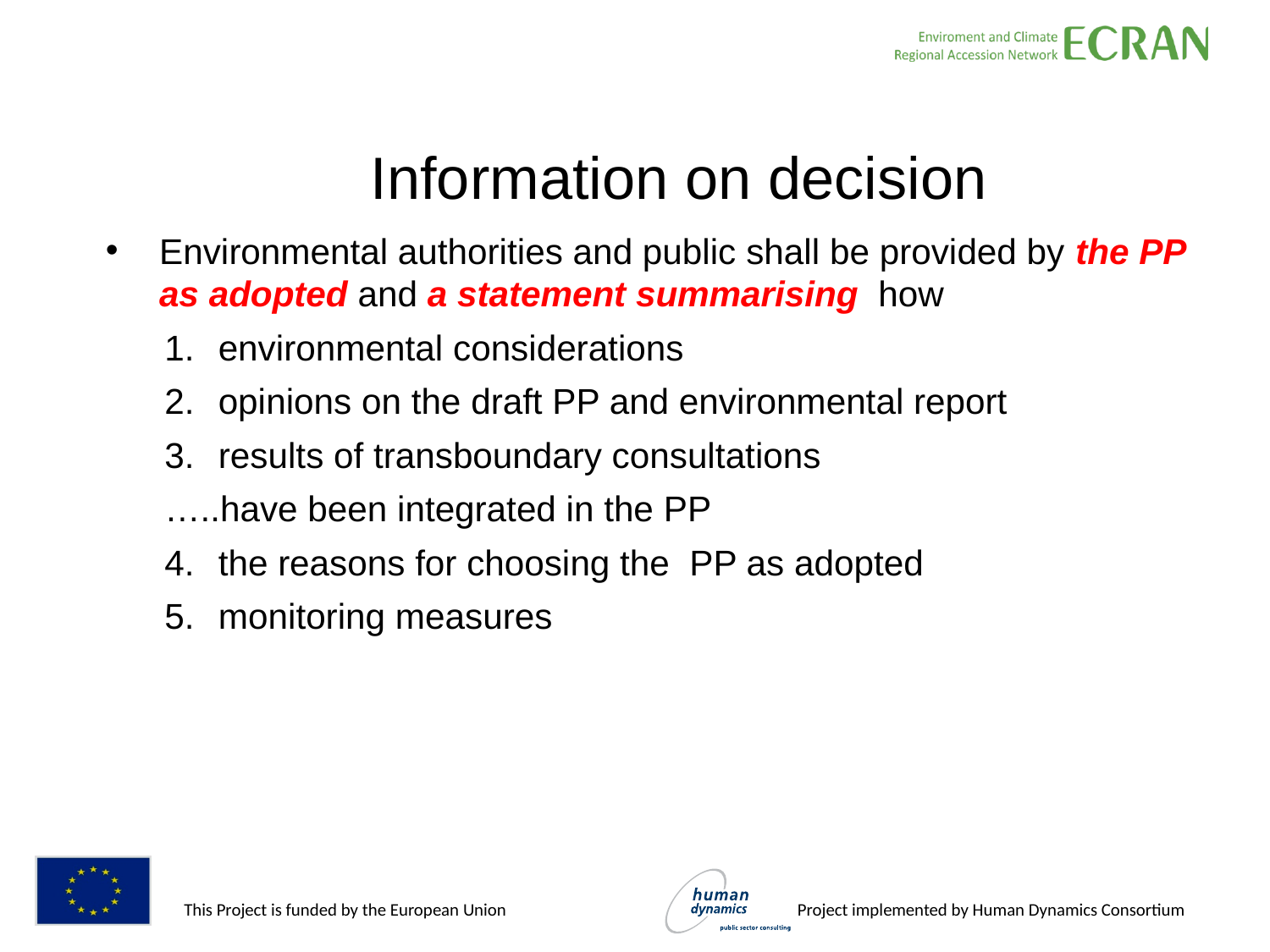

Information on decision
Environmental authorities and public shall be provided by the PP as adopted and a statement summarising  how
environmental considerations
opinions on the draft PP and environmental report
results of transboundary consultations
…..have been integrated in the PP
the reasons for choosing the  PP as adopted
monitoring measures